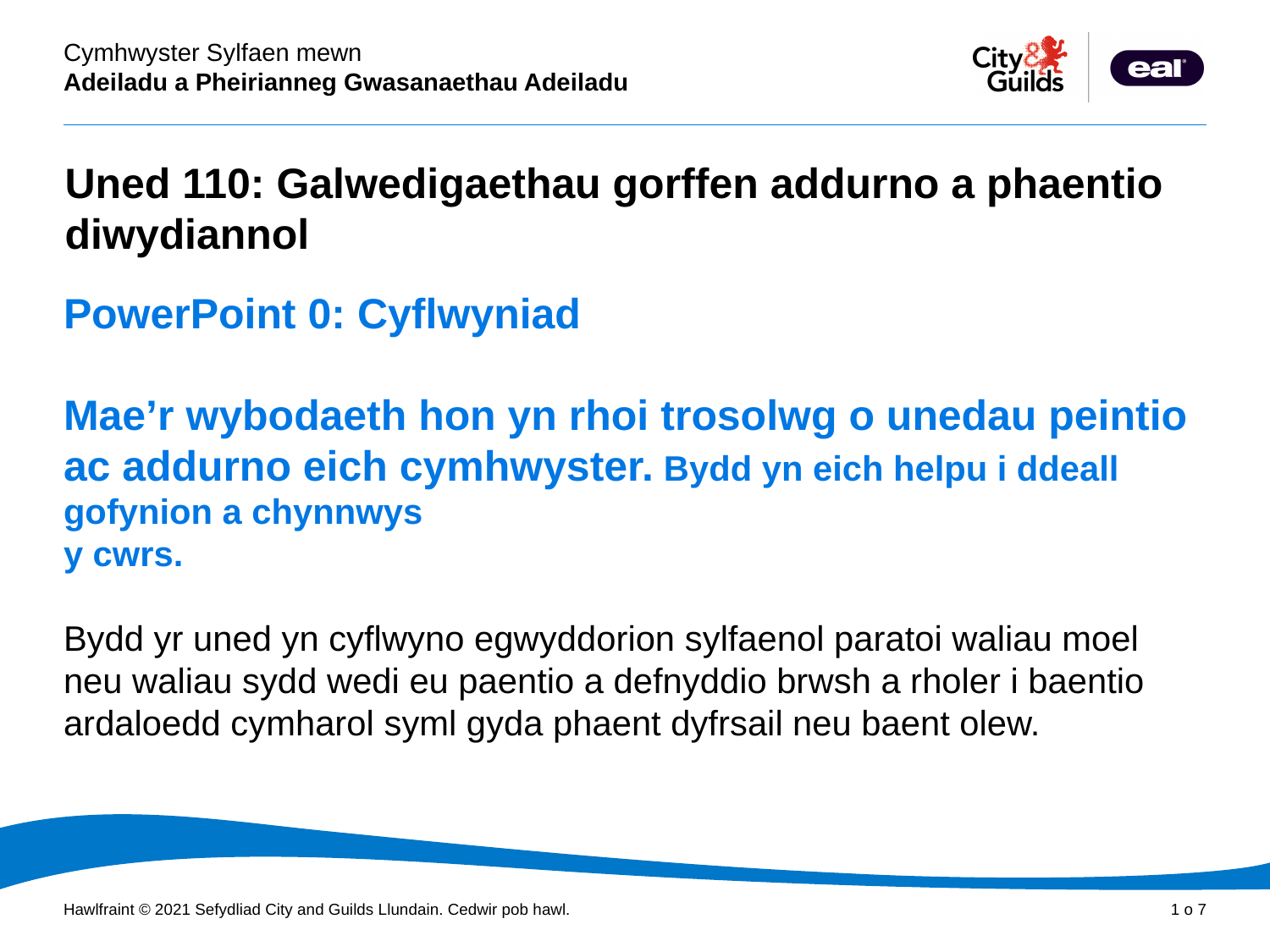

Uned 110: Galwedigaethau gorffen addurno a phaentio diwydiannol

Cyflwyniad PowerPoint
# PowerPoint 0: Cyflwyniad Mae’r wybodaeth hon yn rhoi trosolwg o unedau peintio ac addurno eich cymhwyster. Bydd yn eich helpu i ddeall gofynion a chynnwys y cwrs. Bydd yr uned yn cyflwyno egwyddorion sylfaenol paratoi waliau moel neu waliau sydd wedi eu paentio a defnyddio brwsh a rholer i baentio ardaloedd cymharol syml gyda phaent dyfrsail neu baent olew.